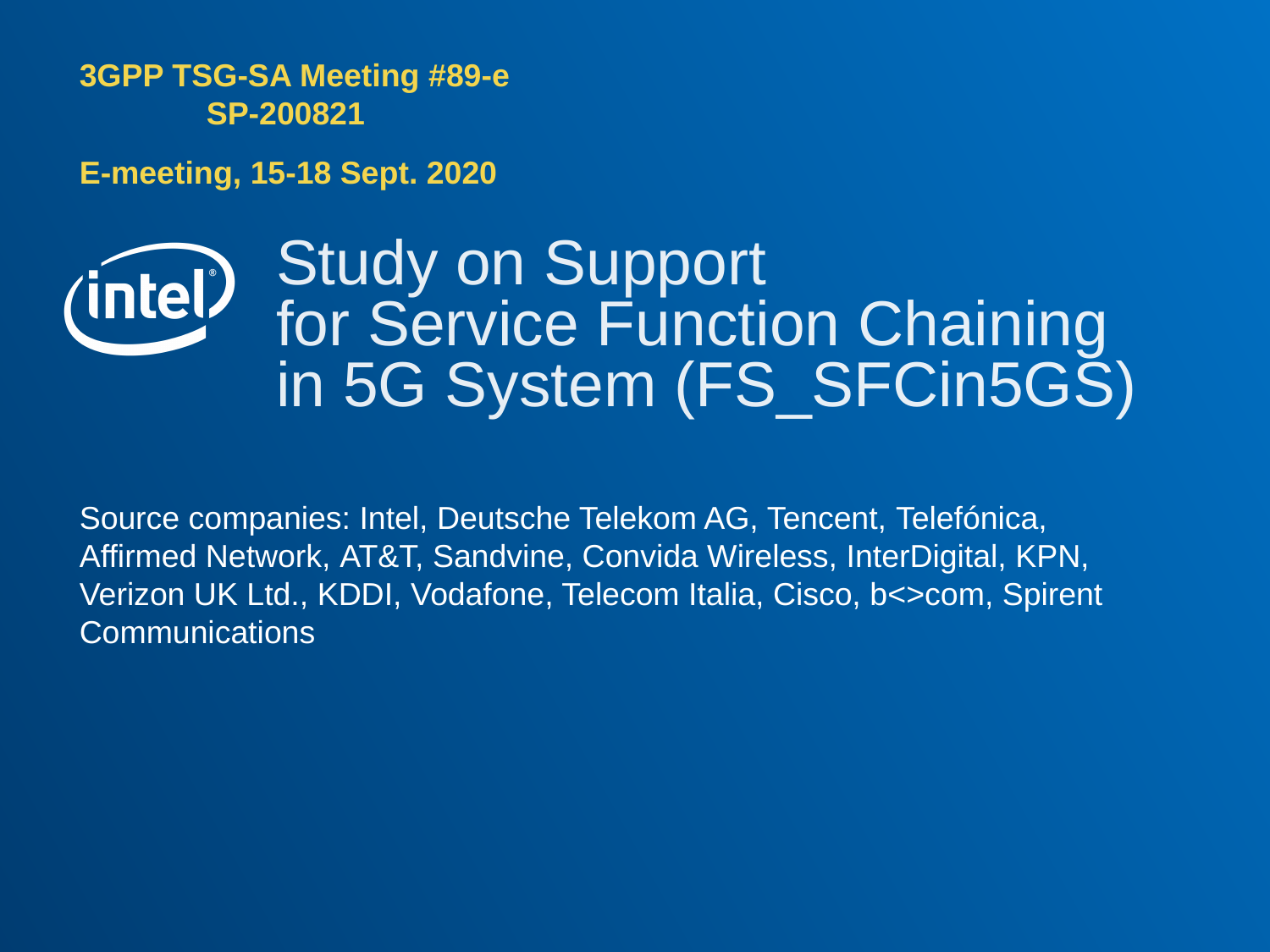

3GPP TSG-SA Meeting #89-e						SP-200821
E-meeting, 15-18 Sept. 2020
# Study on Support for Service Function Chaining in 5G System (FS_SFCin5GS)
Source companies: Intel, Deutsche Telekom AG, Tencent, Telefónica, Affirmed Network, AT&T, Sandvine, Convida Wireless, InterDigital, KPN, Verizon UK Ltd., KDDI, Vodafone, Telecom Italia, Cisco, b<>com, Spirent Communications